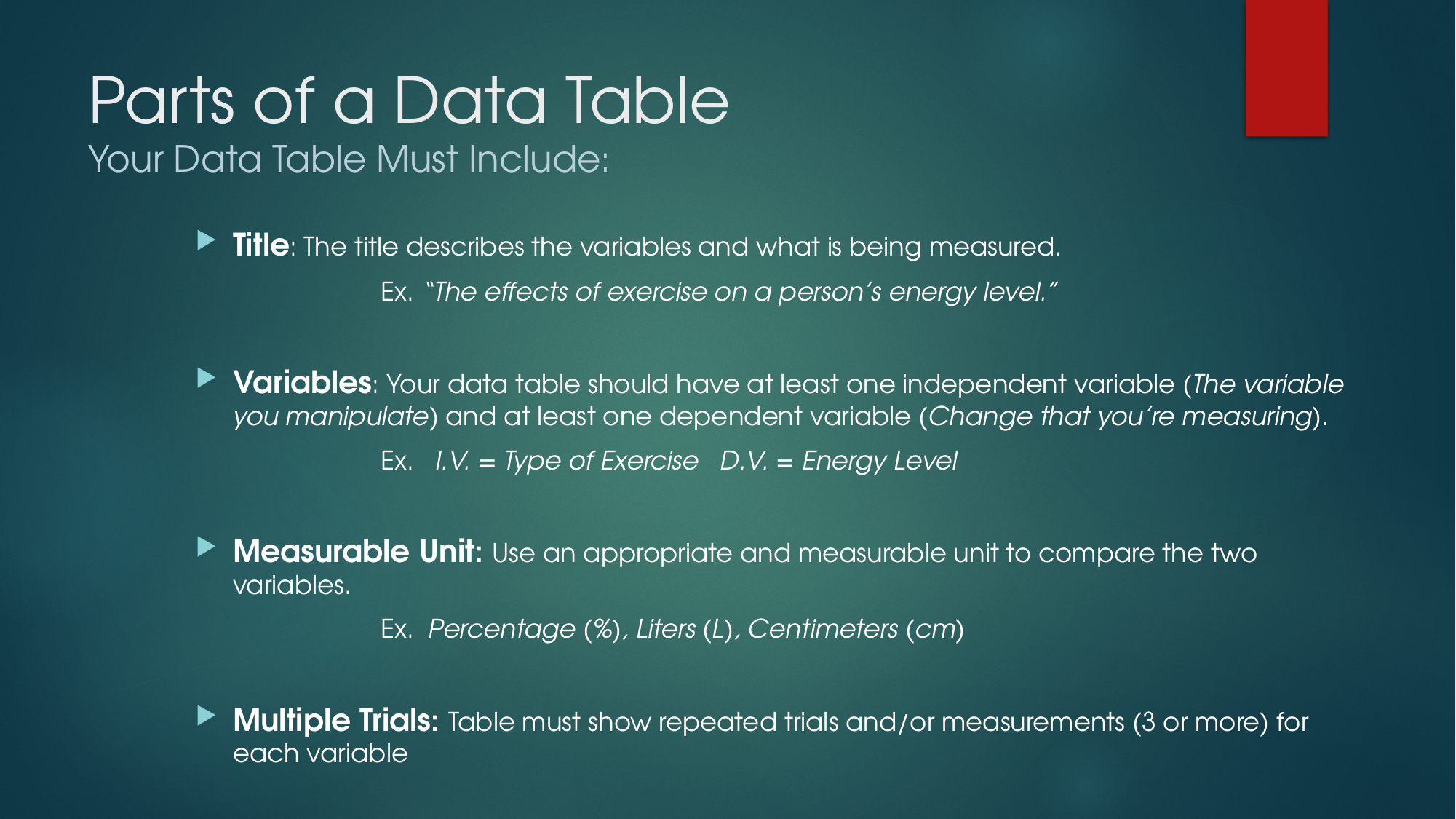

# Parts of a Data Table Your Data Table Must Include:
Title: The title describes the variables and what is being measured.
		Ex. “The effects of exercise on a person’s energy level.”

Variables: Your data table should have at least one independent variable (The variable you manipulate) and at least one dependent variable (Change that you’re measuring).
		Ex.   I.V. = Type of Exercise   D.V. = Energy Level

Measurable Unit: Use an appropriate and measurable unit to compare the two variables.
		Ex.  Percentage (%), Liters (L), Centimeters (cm)

Multiple Trials: Table must show repeated trials and/or measurements (3 or more) for each variable